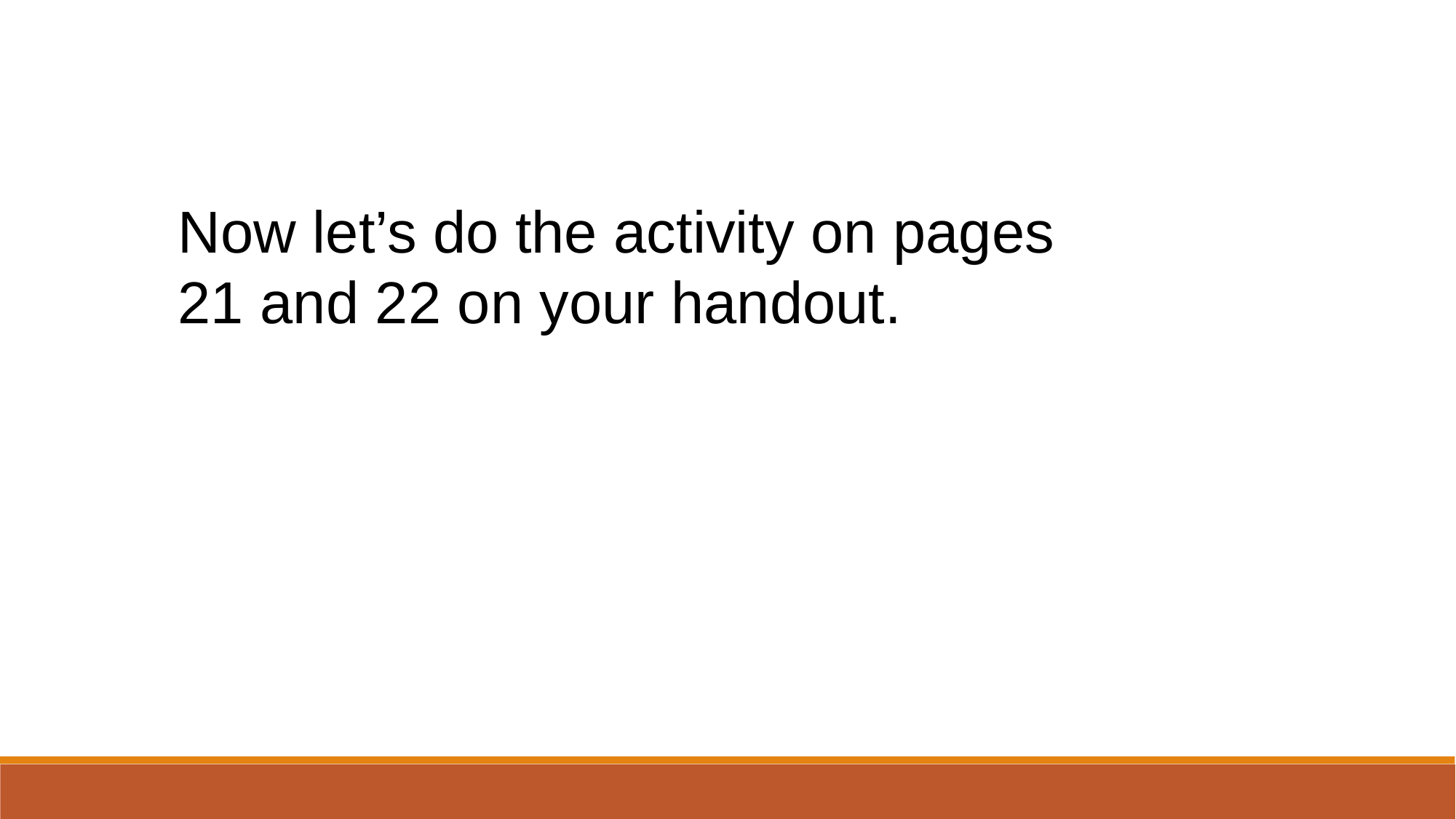

Now let’s do the activity on pages 21 and 22 on your handout.